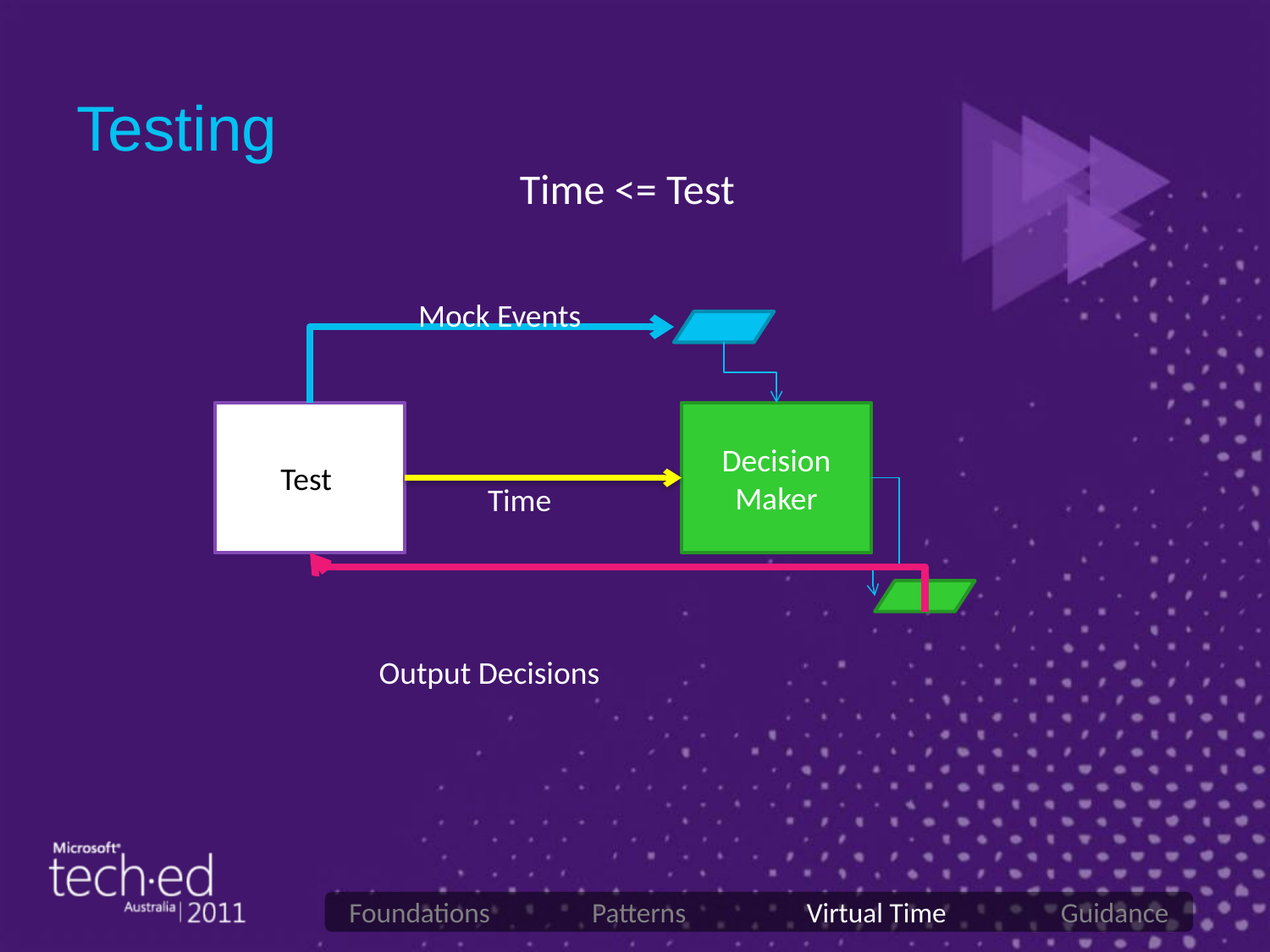

# Testing
Time <= Test
Mock Events

Test
Decision Maker
Time

Output Decisions
Foundations                Patterns                   Virtual Time                  Guidance